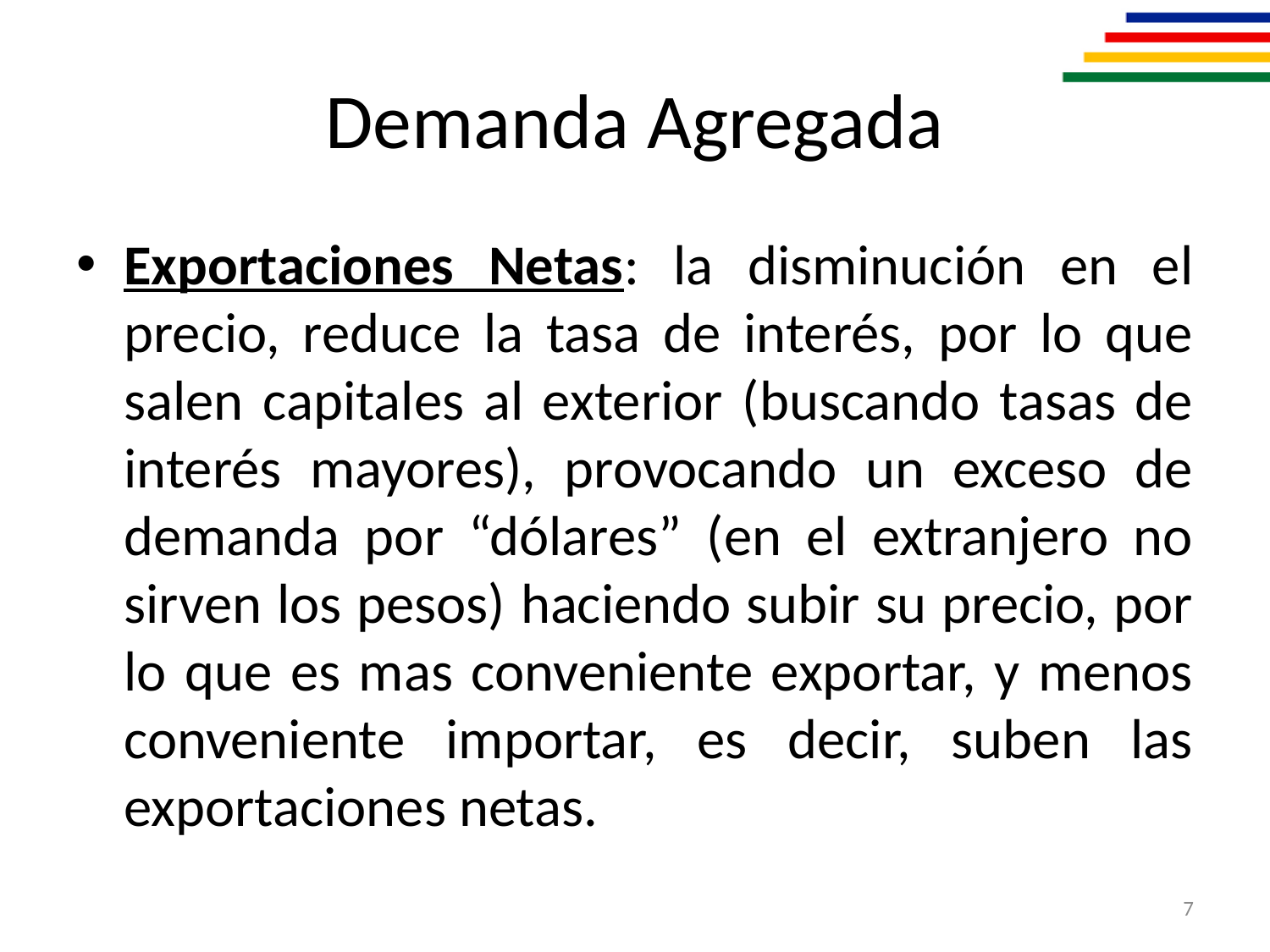

# Demanda Agregada
Exportaciones Netas: la disminución en el precio, reduce la tasa de interés, por lo que salen capitales al exterior (buscando tasas de interés mayores), provocando un exceso de demanda por “dólares” (en el extranjero no sirven los pesos) haciendo subir su precio, por lo que es mas conveniente exportar, y menos conveniente importar, es decir, suben las exportaciones netas.
7